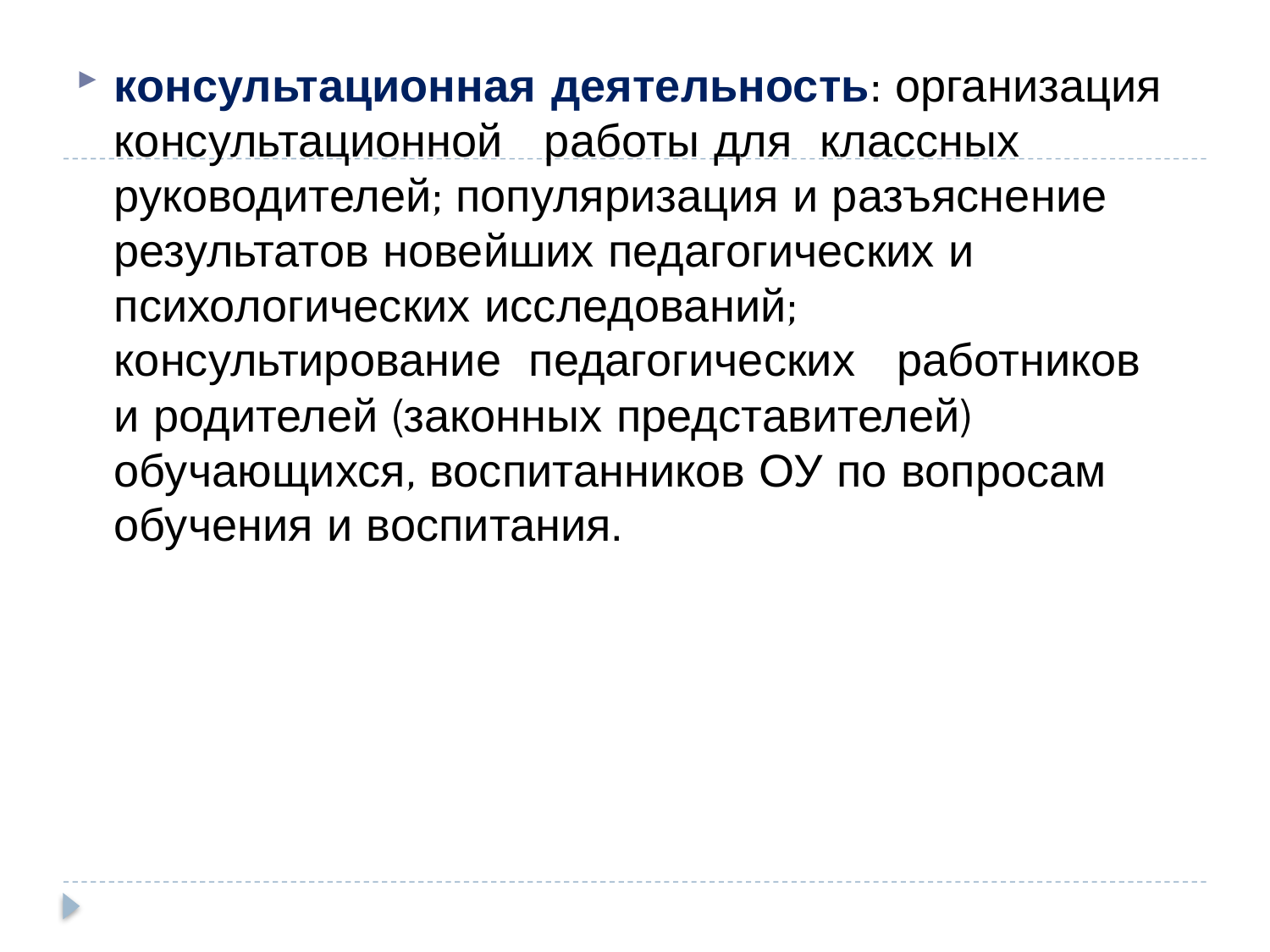

консультационная деятельность: организация   консультационной   работы для  классных руководителей; популяризация и разъяснение результатов новейших педагогических и психологических исследований; консультирование  педагогических   работников   и родителей (законных представителей) обучающихся, воспитанников ОУ по вопросам обучения и воспитания.